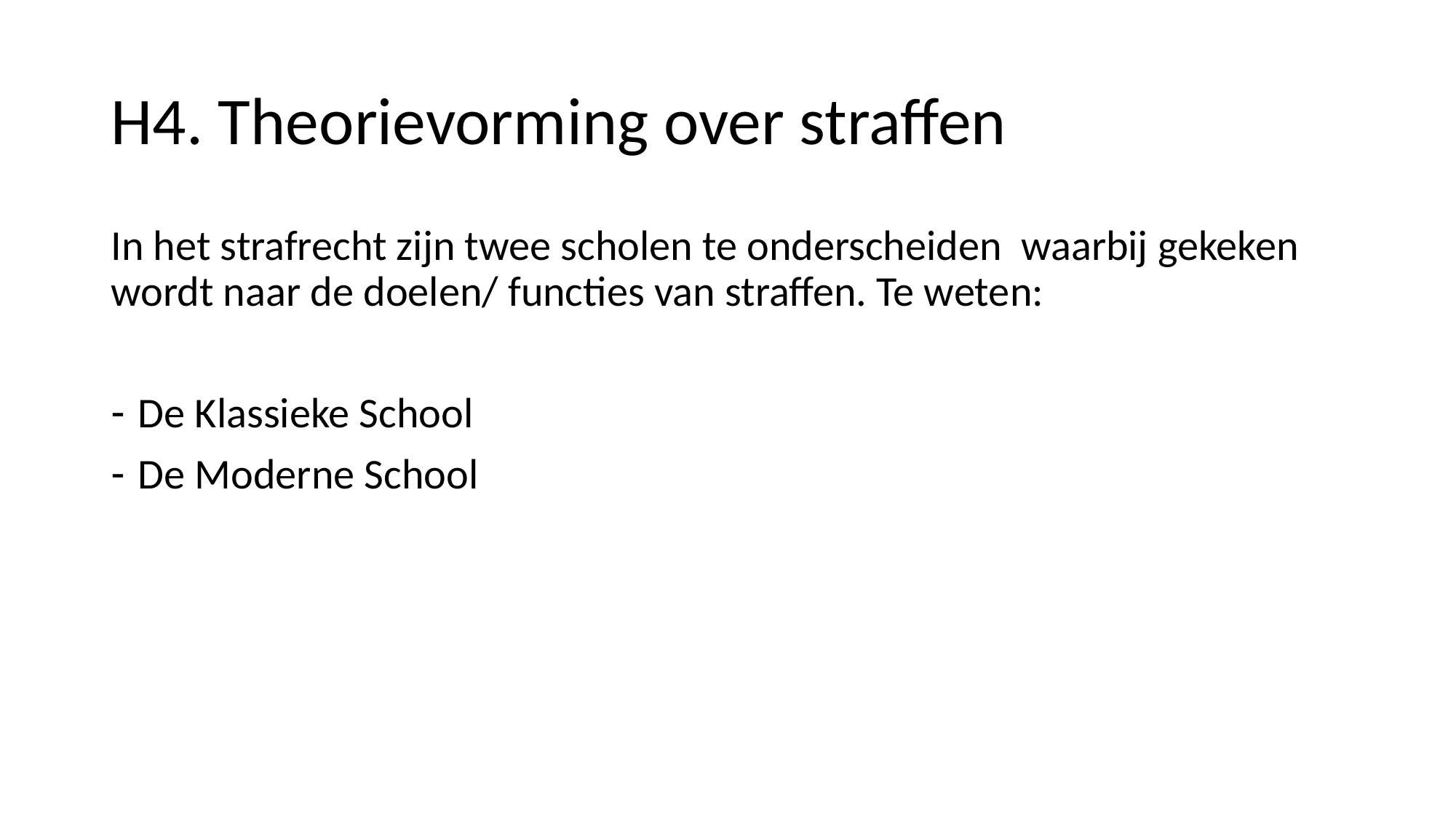

# H4. Theorievorming over straffen
In het strafrecht zijn twee scholen te onderscheiden  waarbij gekeken wordt naar de doelen/ functies van straffen. Te weten:

De Klassieke School
De Moderne School